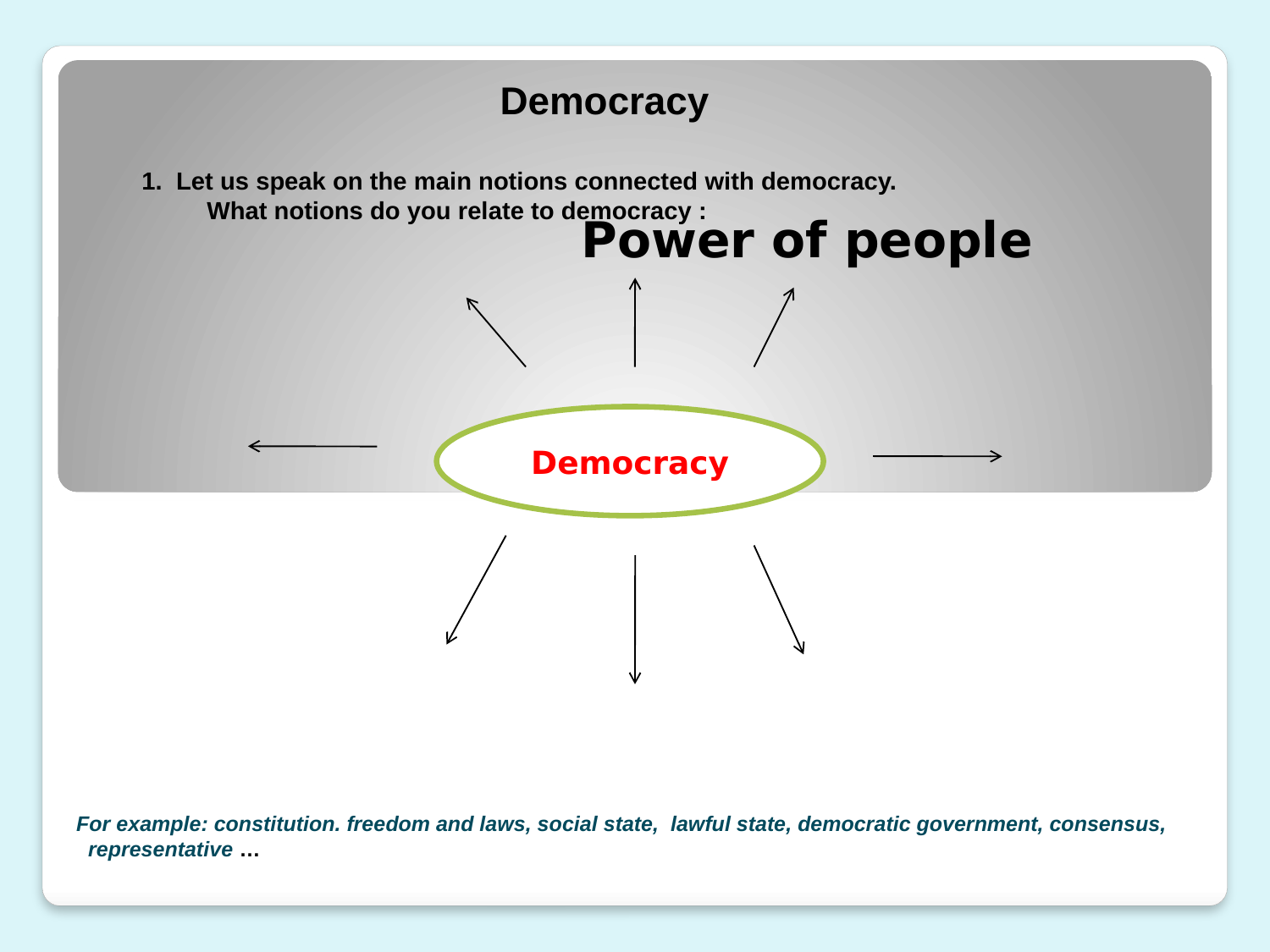

Democracy
# 1.  Let us speak on the main notions connected with democracy.
           What notions do you relate to democracy :

Power of people

Democracy
For example: constitution. freedom and laws, social state,  lawful state, democratic government, consensus,
  representative …